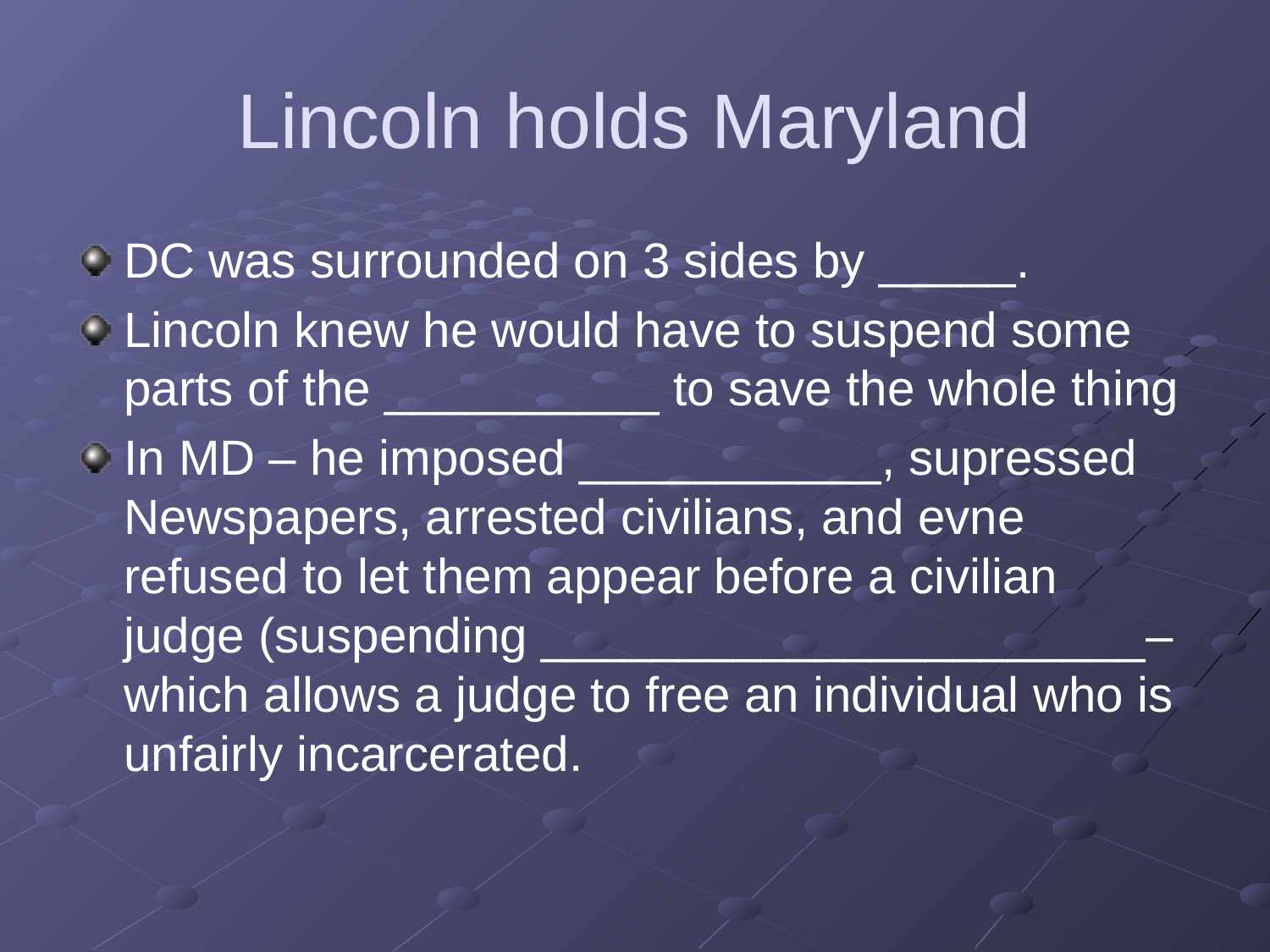

# Lincoln holds Maryland
DC was surrounded on 3 sides by _____.
Lincoln knew he would have to suspend some parts of the __________ to save the whole thing
In MD – he imposed ___________, supressed Newspapers, arrested civilians, and evne refused to let them appear before a civilian judge (suspending ______________________– which allows a judge to free an individual who is unfairly incarcerated.